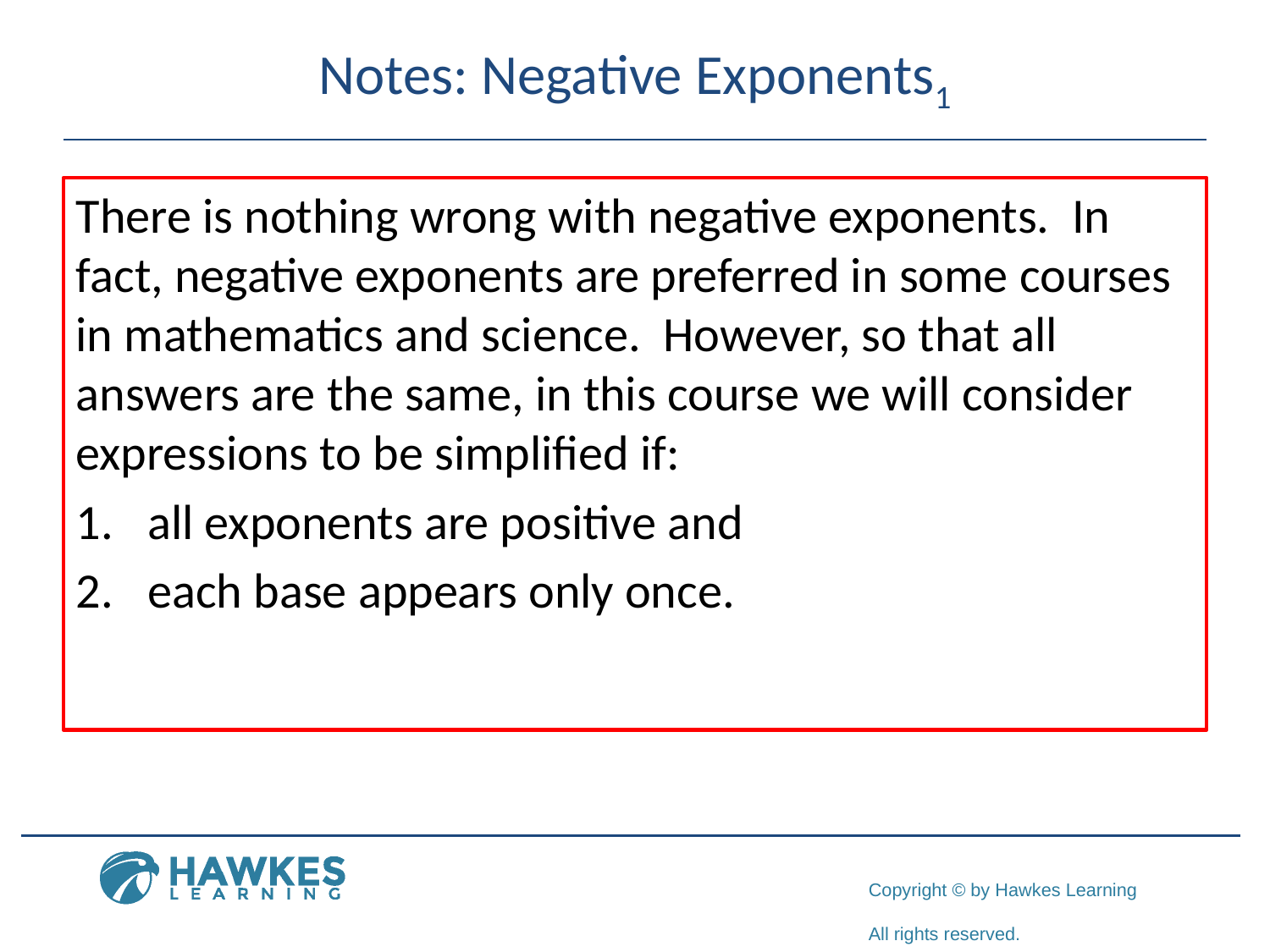

# Notes: Negative Exponents1
There is nothing wrong with negative exponents.  In fact, negative exponents are preferred in some courses in mathematics and science.  However, so that all answers are the same, in this course we will consider expressions to be simplified if:
all exponents are positive and
each base appears only once.